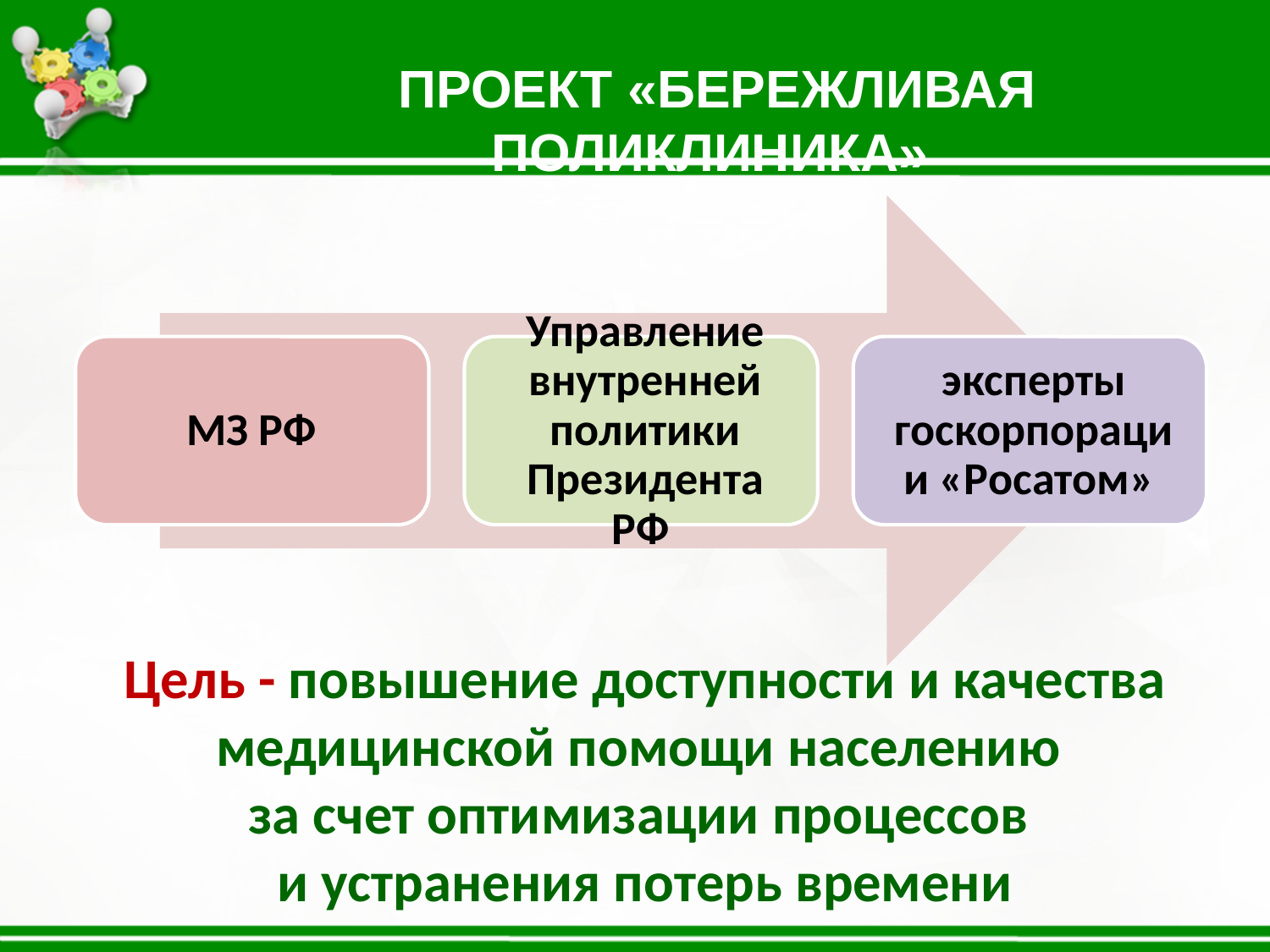

ПРОЕКТ «БЕРЕЖЛИВАЯ ПОЛИКЛИНИКА»
МЗ РФ
Управление внутренней политики Президента РФ
эксперты госкорпорации «Росатом»
Цель - повышение доступности и качества медицинской помощи населению
за счет оптимизации процессов
и устранения потерь времени